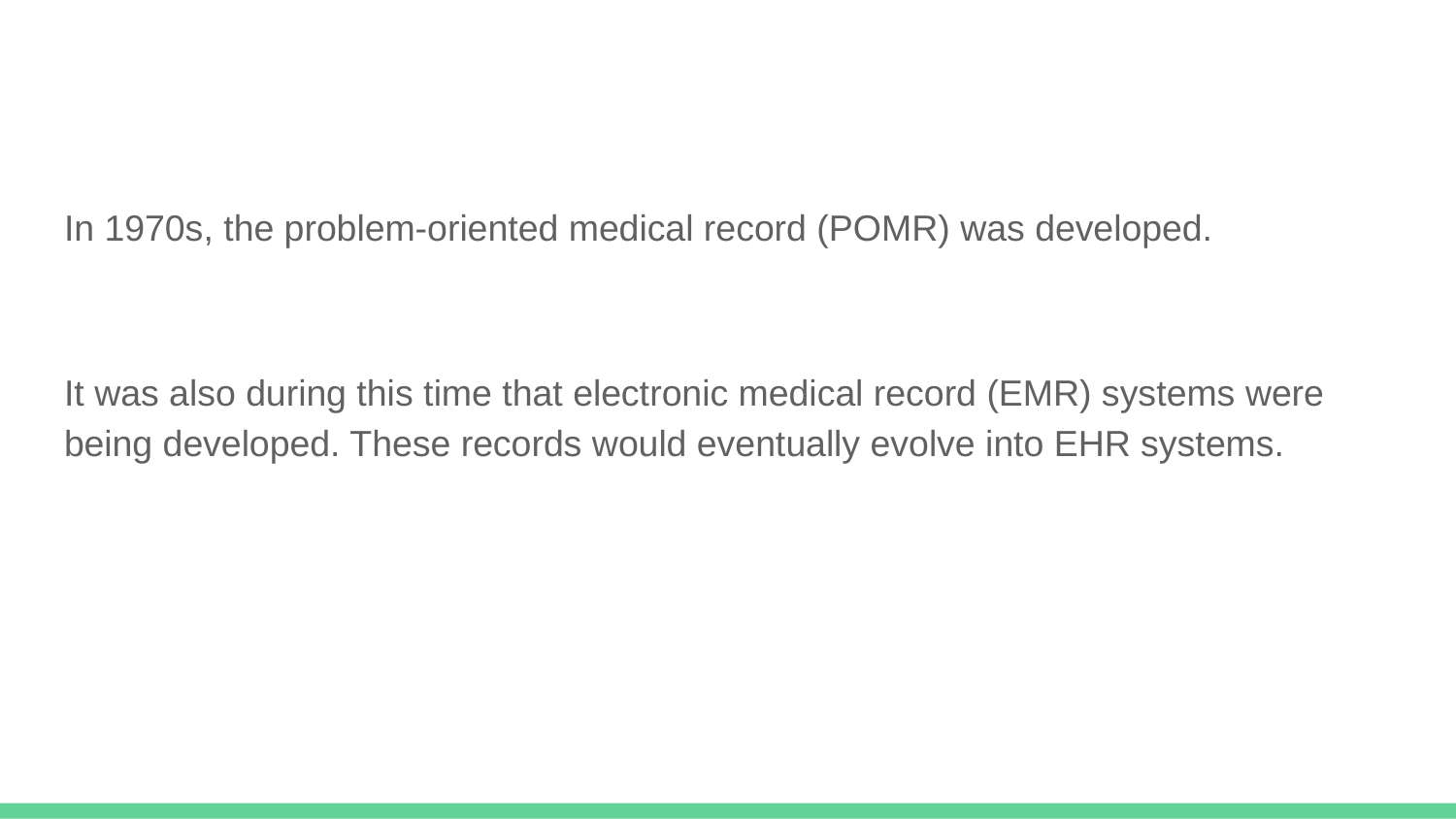

In 1970s, the problem-oriented medical record (POMR) was developed.

It was also during this time that electronic medical record (EMR) systems were being developed. These records would eventually evolve into EHR systems.